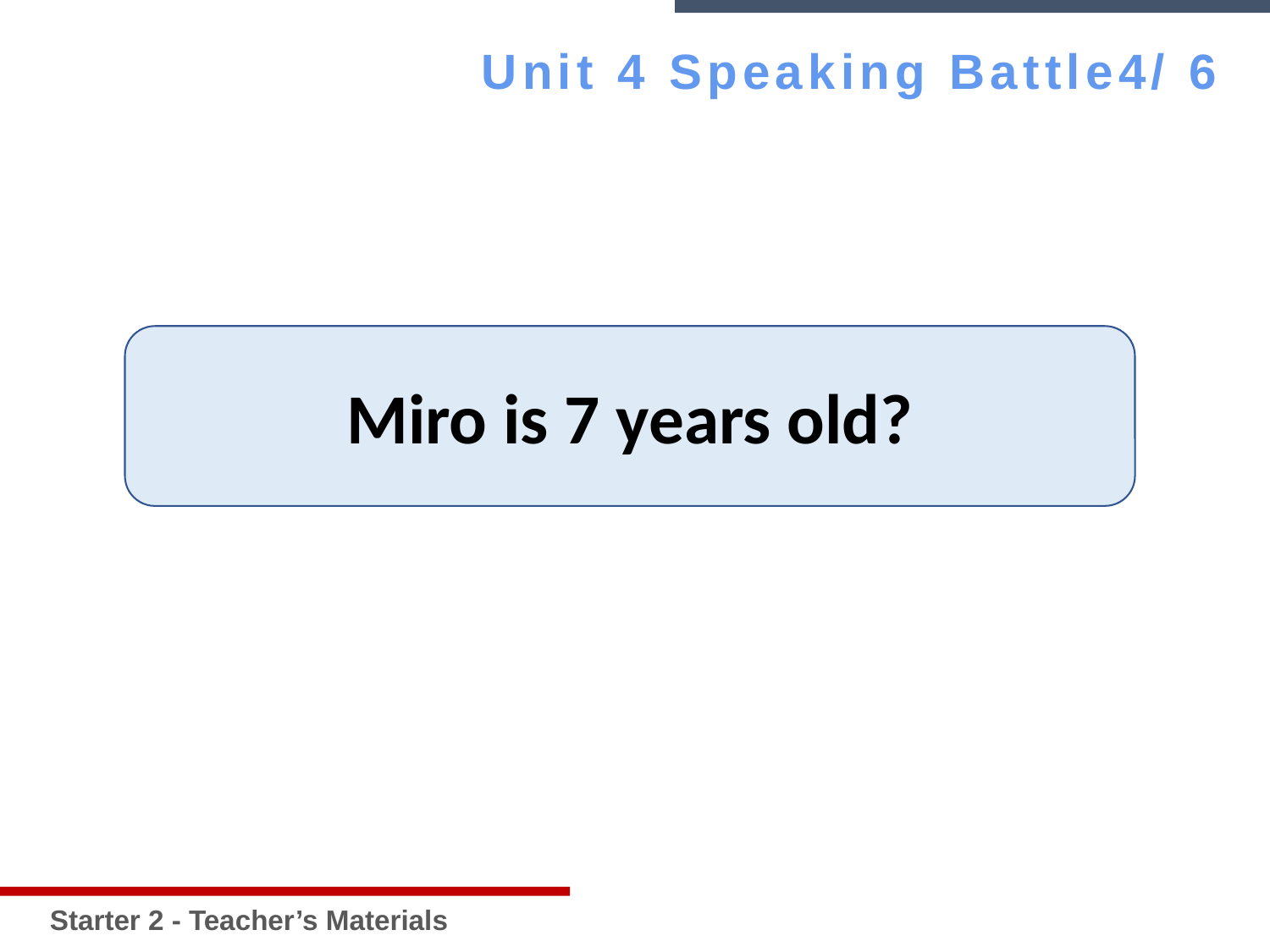

Starter 2 - Teacher’s Materials
Unit 4 Speaking Battle4/ 6
Miro is 7 years old?